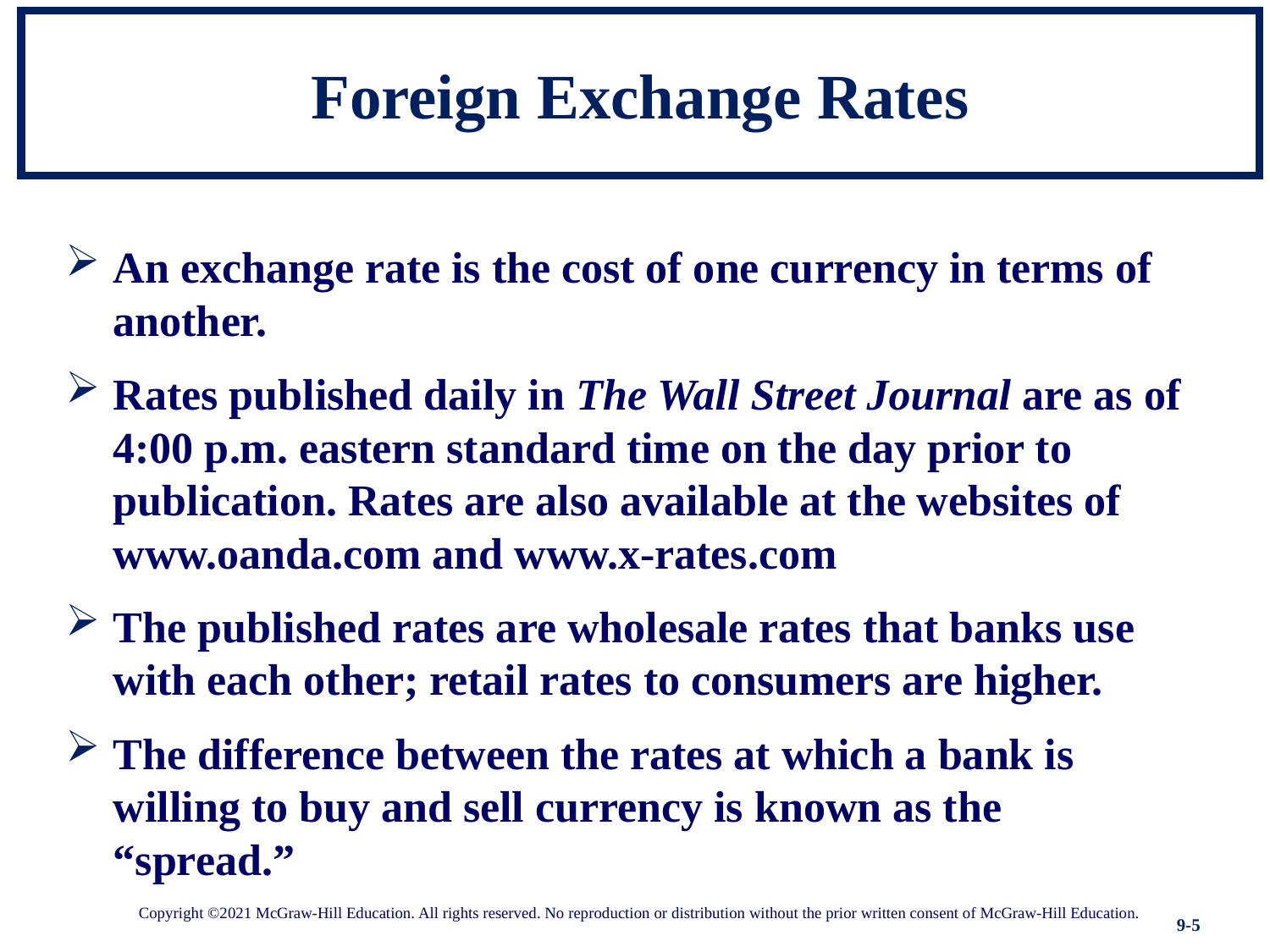

# Foreign Exchange Rates
An exchange rate is the cost of one currency in terms of another.
Rates published daily in The Wall Street Journal are as of 4:00 p.m. eastern standard time on the day prior to publication. Rates are also available at the websites of www.oanda.com and www.x-rates.com
The published rates are wholesale rates that banks use with each other; retail rates to consumers are higher.
The difference between the rates at which a bank is willing to buy and sell currency is known as the “spread.”
Copyright ©2021 McGraw-Hill Education. All rights reserved. No reproduction or distribution without the prior written consent of McGraw-Hill Education.
9-5